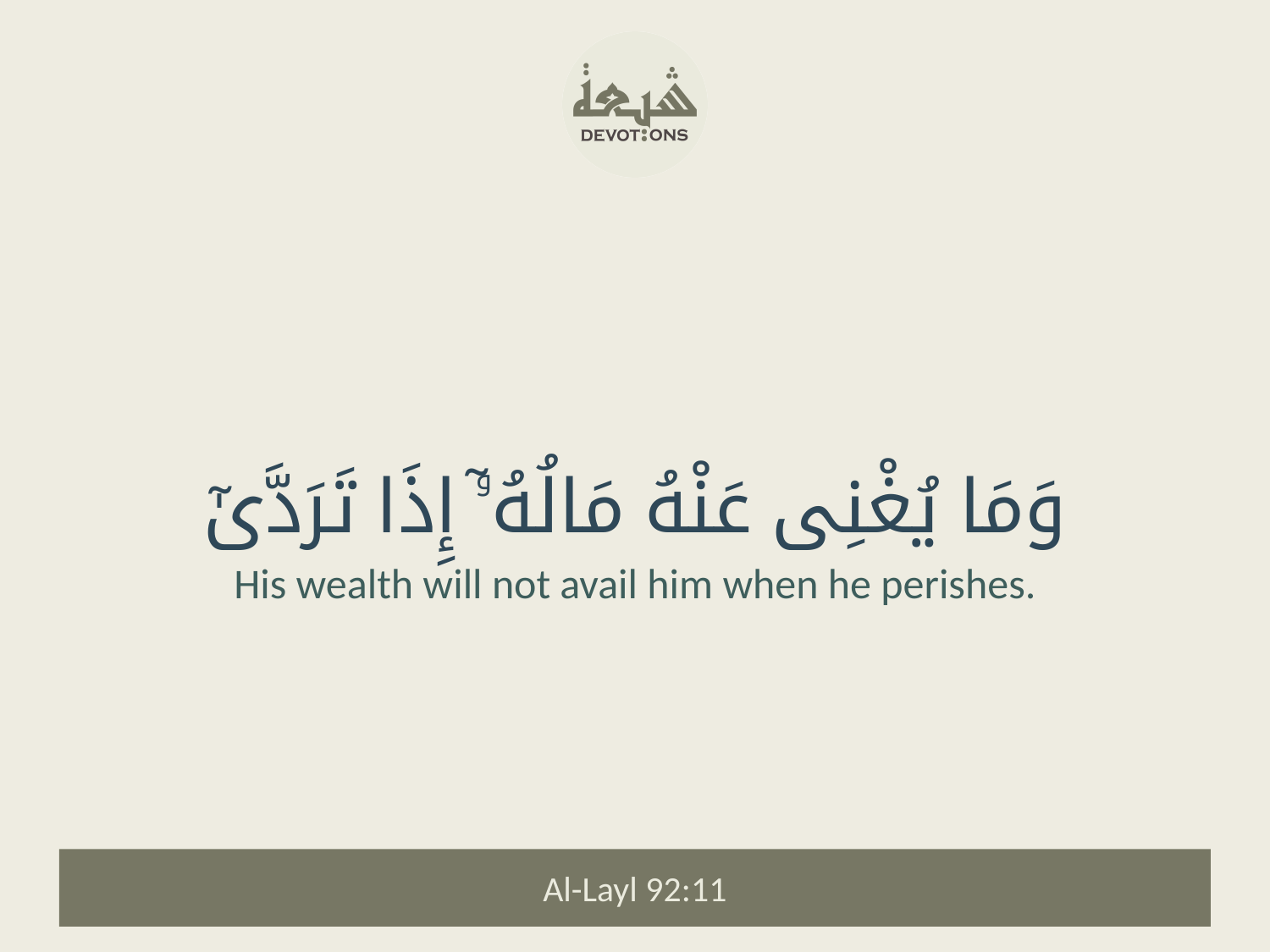

وَمَا يُغْنِى عَنْهُ مَالُهُۥٓ إِذَا تَرَدَّىٰٓ
His wealth will not avail him when he perishes.
Al-Layl 92:11